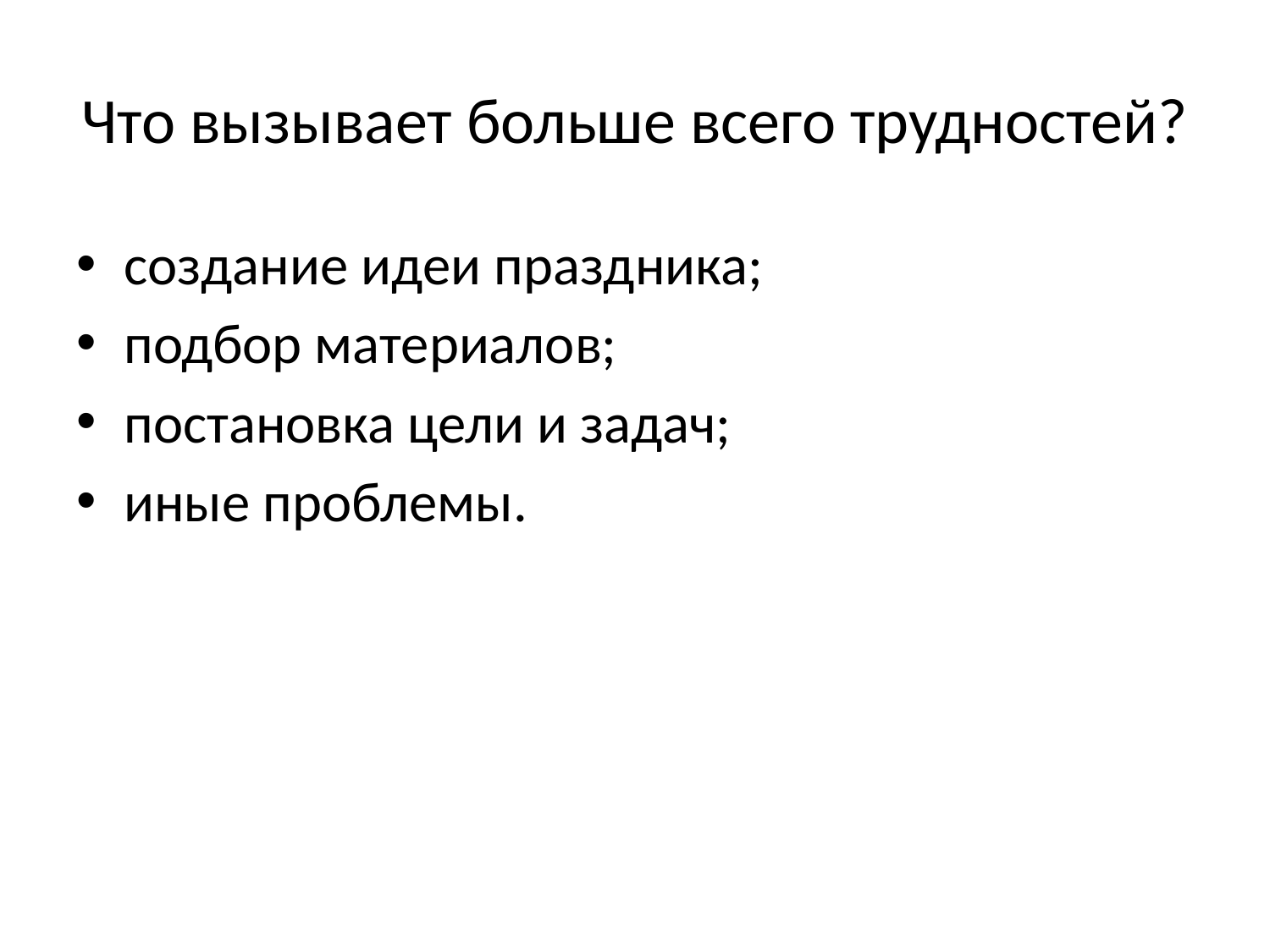

# Что вызывает больше всего трудностей?
создание идеи праздника;
подбор материалов;
постановка цели и задач;
иные проблемы.